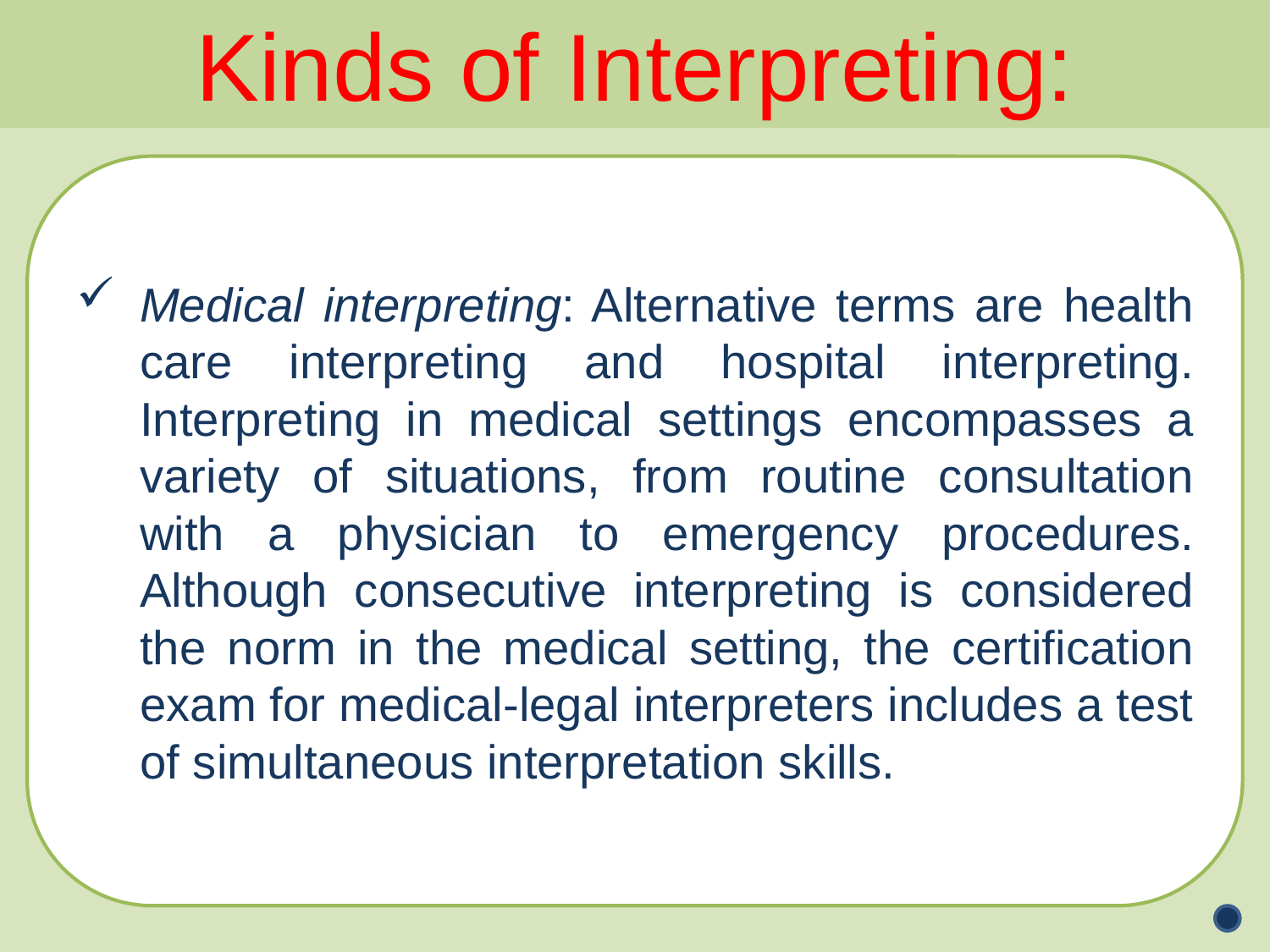

Kinds of Interpreting:
Medical interpreting: Alternative terms are health care interpreting and hospital interpreting. Interpreting in medical settings encompasses a variety of situations, from routine consultation with a physician to emergency procedures. Although consecutive interpreting is considered the norm in the medical setting, the certification exam for medical-legal interpreters includes a test of simultaneous interpretation skills.